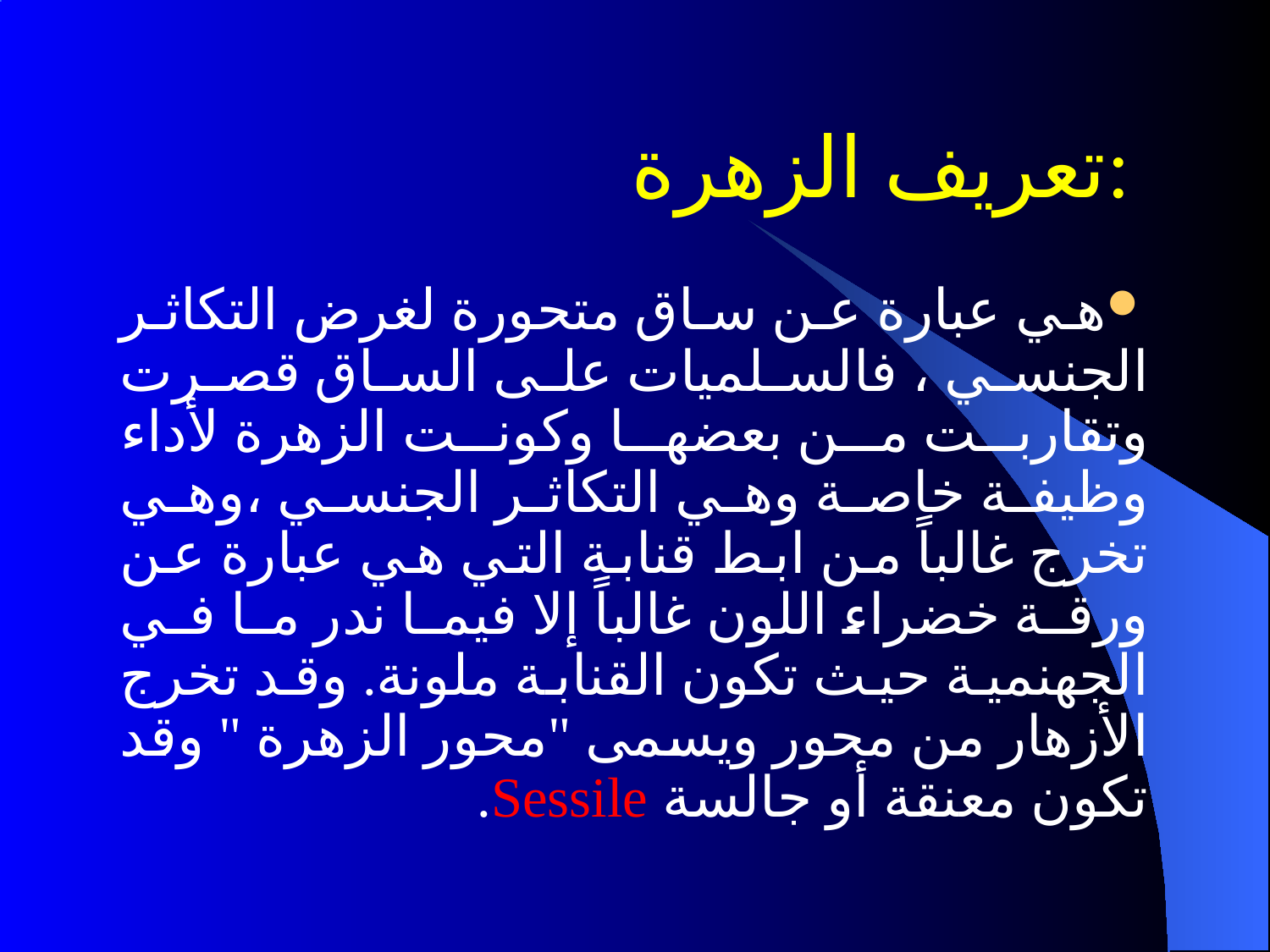

# تعريف الزهرة:
هي عبارة عن ساق متحورة لغرض التكاثر الجنسي ، فالسلميات على الساق قصرت وتقاربت من بعضها وكونت الزهرة لأداء وظيفة خاصة وهي التكاثر الجنسي ،وهي تخرج غالباً من ابط قنابة التي هي عبارة عن ورقة خضراء اللون غالباً إلا فيما ندر ما في الجهنمية حيث تكون القنابة ملونة. وقد تخرج الأزهار من محور ويسمى "محور الزهرة " وقد تكون معنقة أو جالسة Sessile.